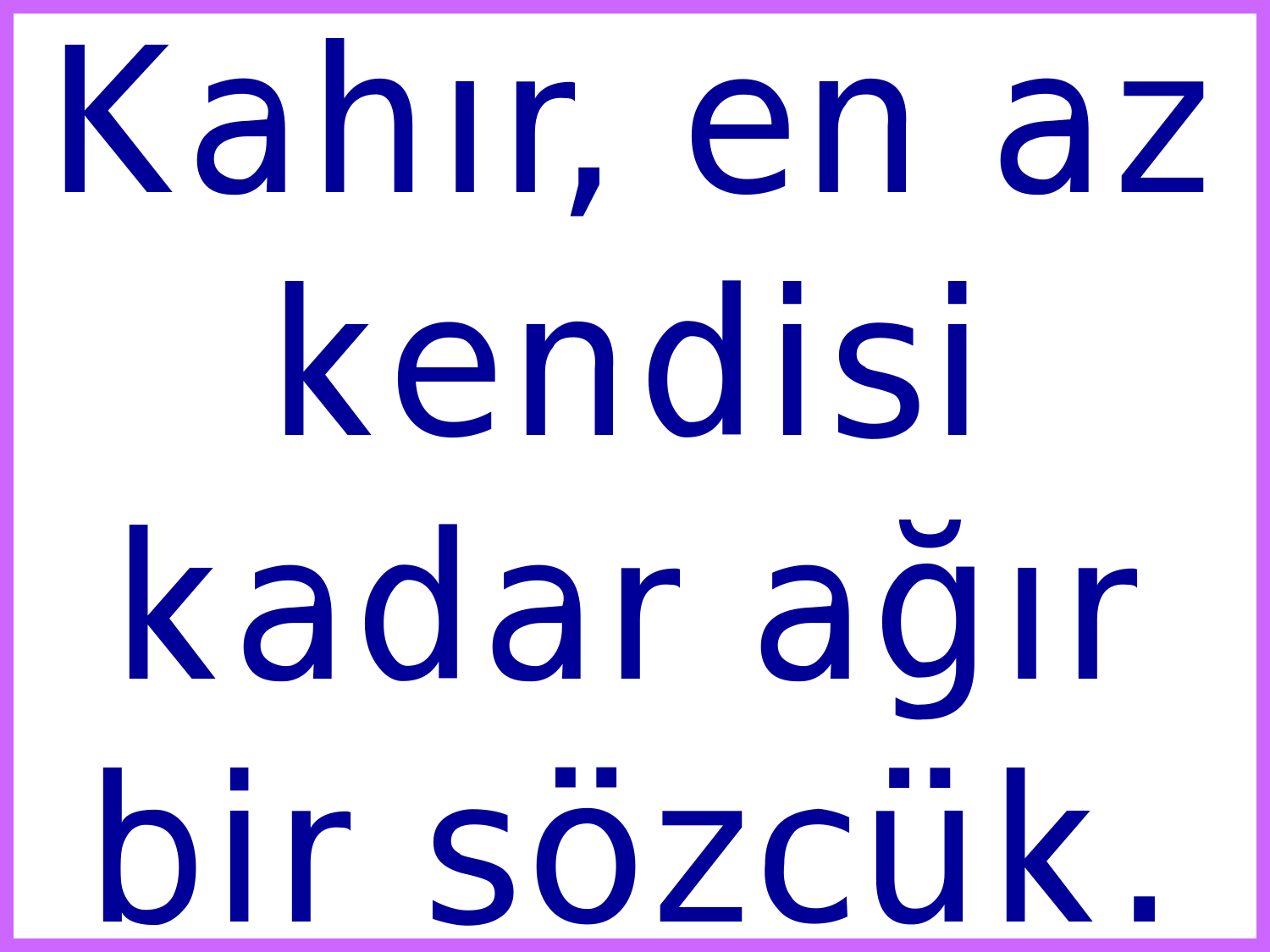

# Kahır, en az kendisi kadar ağır bir sözcük.